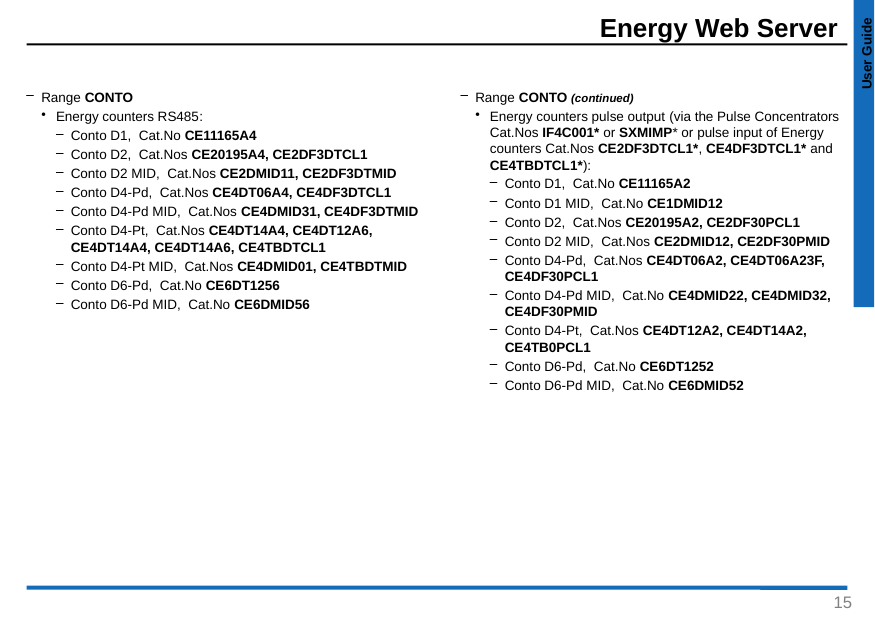

Range CONTO
Energy counters RS485:
Conto D1,  Cat.No CE11165A4
Conto D2,  Cat.Nos CE20195A4, CE2DF3DTCL1
Conto D2 MID,  Cat.Nos CE2DMID11, CE2DF3DTMID
Conto D4-Pd,  Cat.Nos CE4DT06A4, CE4DF3DTCL1
Conto D4-Pd MID,  Cat.Nos CE4DMID31, CE4DF3DTMID
Conto D4-Pt,  Cat.Nos CE4DT14A4, CE4DT12A6, CE4DT14A4, CE4DT14A6, CE4TBDTCL1
Conto D4-Pt MID,  Cat.Nos CE4DMID01, CE4TBDTMID
Conto D6-Pd,  Cat.No CE6DT1256
Conto D6-Pd MID,  Cat.No CE6DMID56

Range CONTO (continued)
Energy counters pulse output (via the Pulse Concentrators Cat.Nos IF4C001* or SXMIMP* or pulse input of Energy counters Cat.Nos CE2DF3DTCL1*, CE4DF3DTCL1* and CE4TBDTCL1*):
Conto D1,  Cat.No CE11165A2
Conto D1 MID,  Cat.No CE1DMID12
Conto D2,  Cat.Nos CE20195A2, CE2DF30PCL1
Conto D2 MID,  Cat.Nos CE2DMID12, CE2DF30PMID
Conto D4-Pd,  Cat.Nos CE4DT06A2, CE4DT06A23F, CE4DF30PCL1
Conto D4-Pd MID,  Cat.No CE4DMID22, CE4DMID32, CE4DF30PMID
Conto D4-Pt,  Cat.Nos CE4DT12A2, CE4DT14A2, CE4TB0PCL1
Conto D6-Pd,  Cat.No CE6DT1252
Conto D6-Pd MID,  Cat.No CE6DMID52